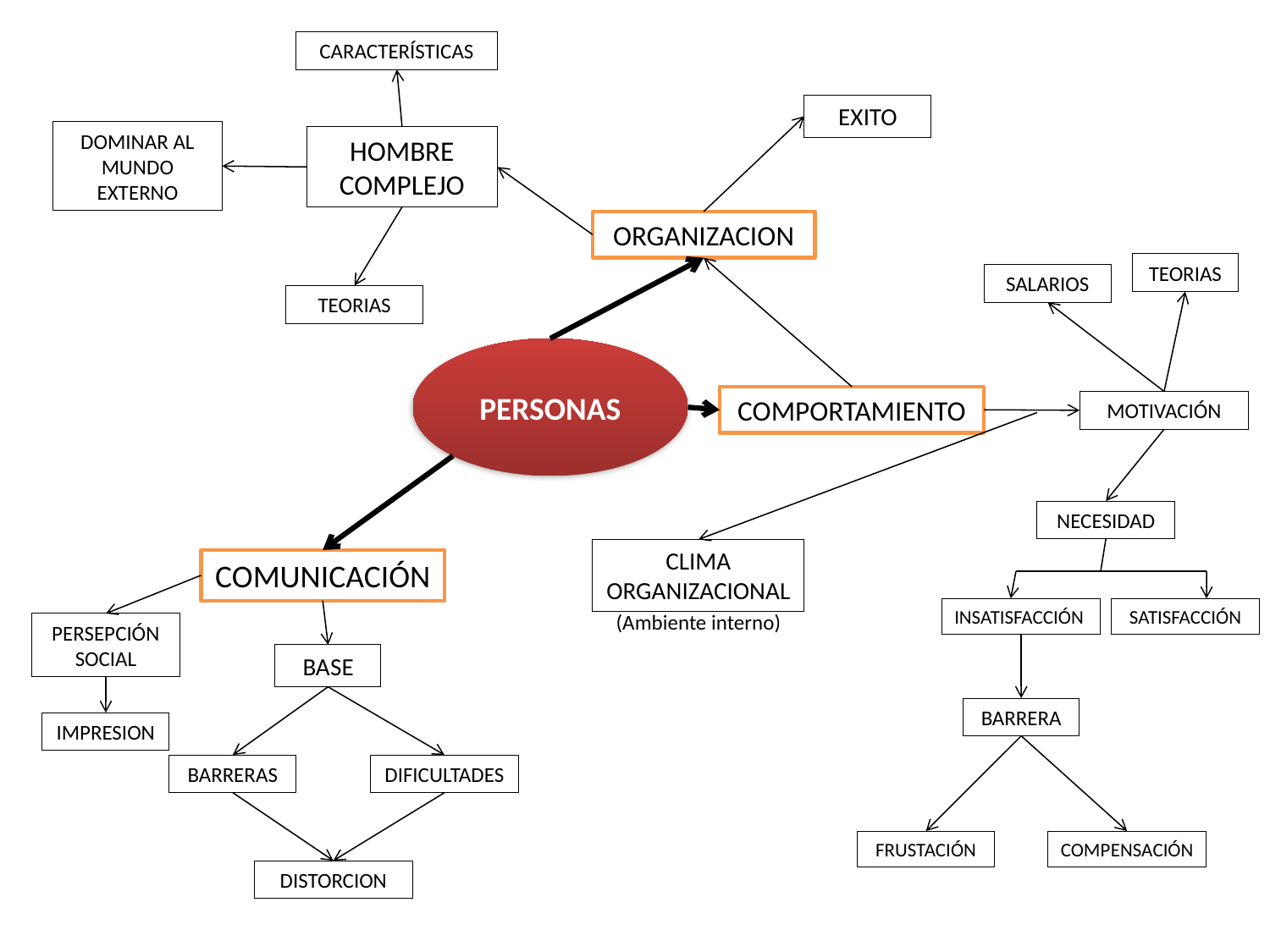

CARACTERÍSTICAS
EXITO
DOMINAR AL MUNDO EXTERNO
HOMBRE COMPLEJO
ORGANIZACION
TEORIAS
SALARIOS
TEORIAS
PERSONAS
COMPORTAMIENTO
MOTIVACIÓN
NECESIDAD
CLIMA ORGANIZACIONAL
COMUNICACIÓN
INSATISFACCIÓN
SATISFACCIÓN
(Ambiente interno)
PERSEPCIÓN SOCIAL
BASE
BARRERA
IMPRESION
BARRERAS
DIFICULTADES
FRUSTACIÓN
COMPENSACIÓN
DISTORCION